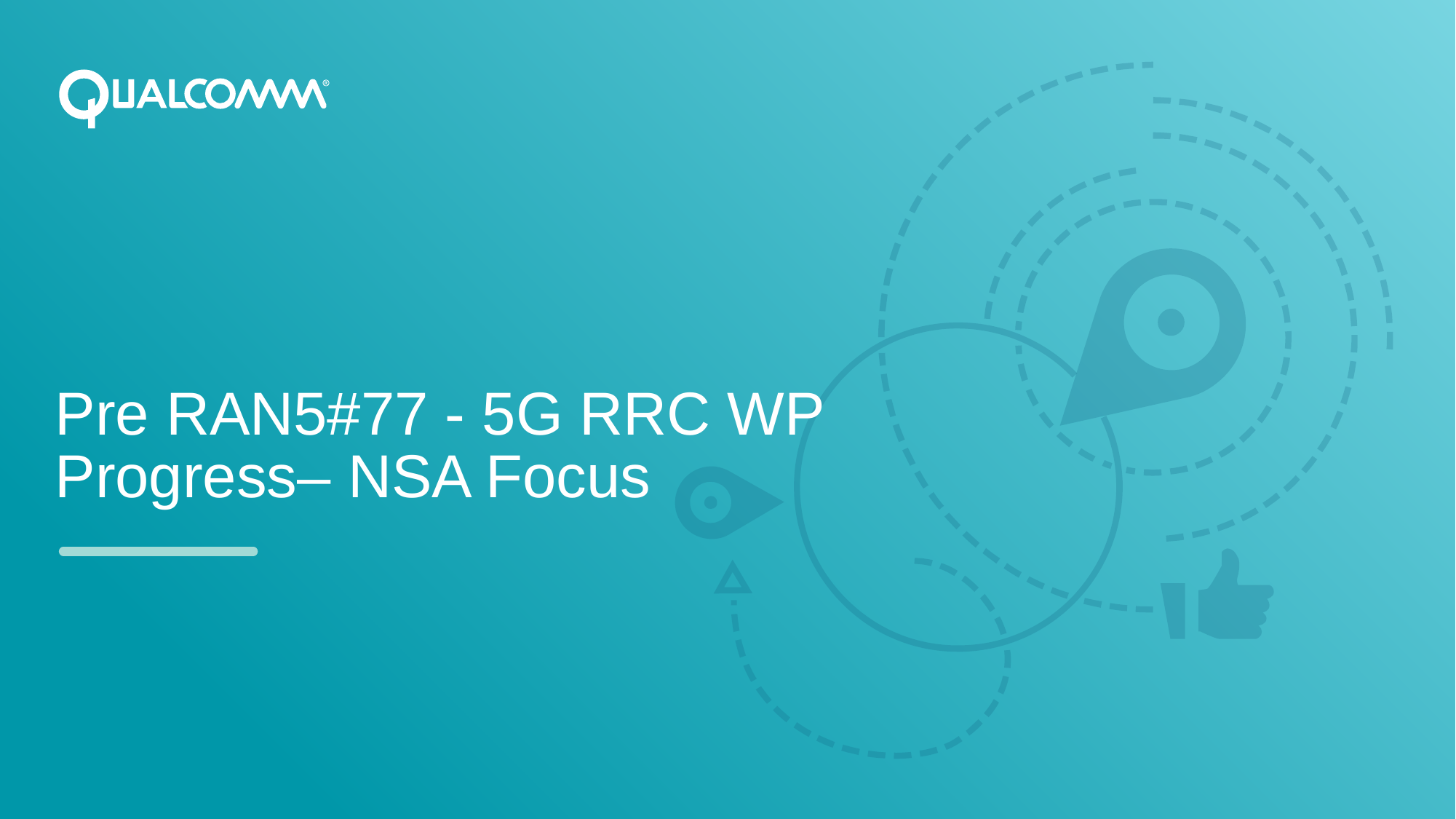

# Pre RAN5#77 - 5G RRC WP Progress– NSA Focus